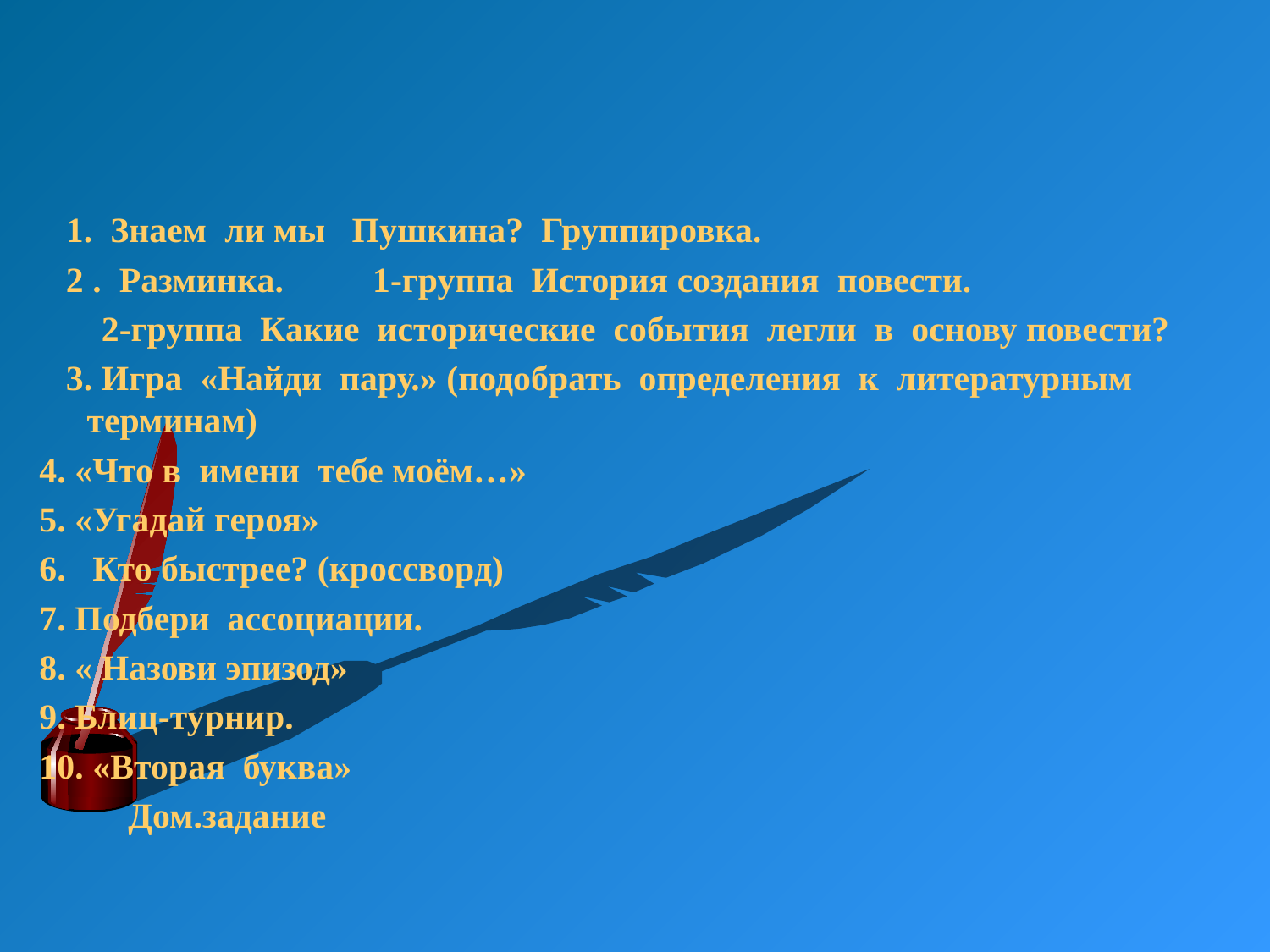

#
   1.  Знаем  ли мы   Пушкина?  Группировка.
   2 .  Разминка.          1-группа  История создания  повести.
       2-группа  Какие  исторические  события  легли  в  основу повести?
   3. Игра  «Найди  пару.» (подобрать  определения  к  литературным терминам)
4. «Что в  имени  тебе моём…»
5. «Угадай героя»
6.   Кто быстрее? (кроссворд)
7. Подбери  ассоциации.
8. « Назови эпизод»
9. Блиц-турнир.
10. «Вторая  буква»
          Дом.задание